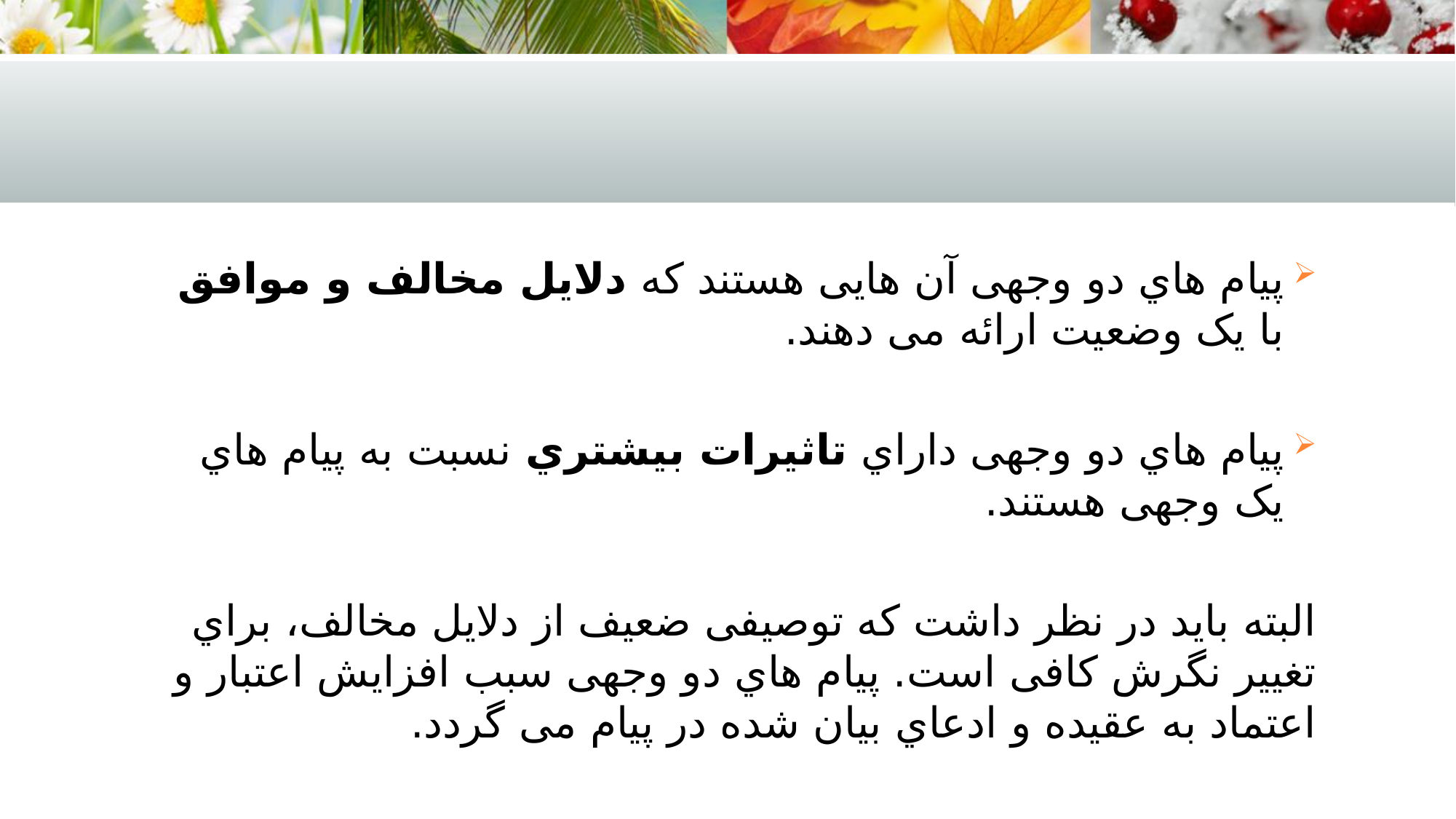

#
پیام هاي دو وجهی آن هایی هستند که دلایل مخالف و موافق با یک وضعیت ارائه می دهند.

پیام هاي دو وجهی داراي تاثیرات بیشتري نسبت به پیام هاي یک وجهی هستند.

البته باید در نظر داشت که توصیفی ضعیف از دلایل مخالف، براي تغییر نگرش کافی است. پیام هاي دو وجهی سبب افزایش اعتبار و اعتماد به عقیده و ادعاي بیان شده در پیام می گردد.